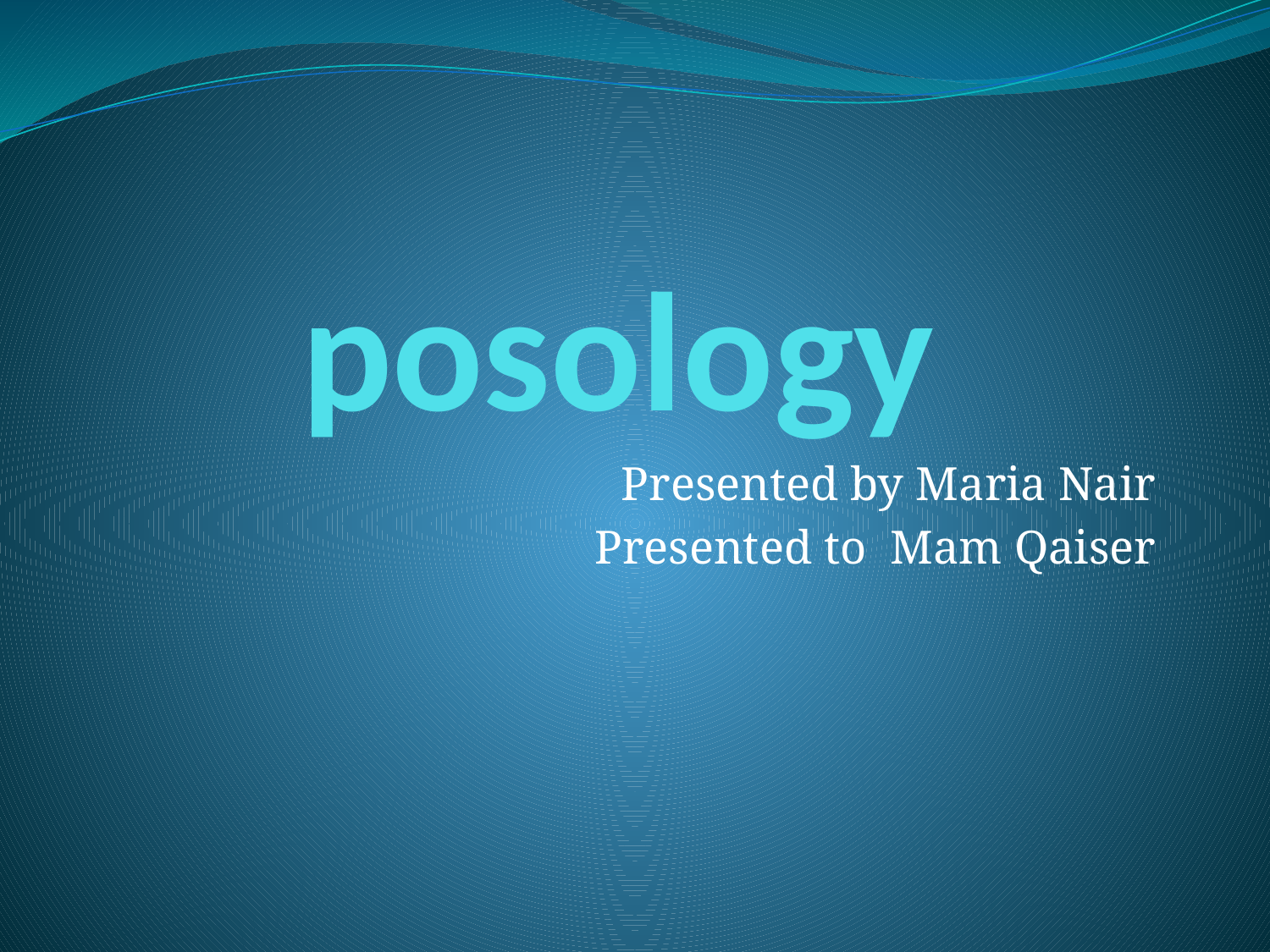

# posology
Presented by Maria Nair
Presented to  Mam Qaiser